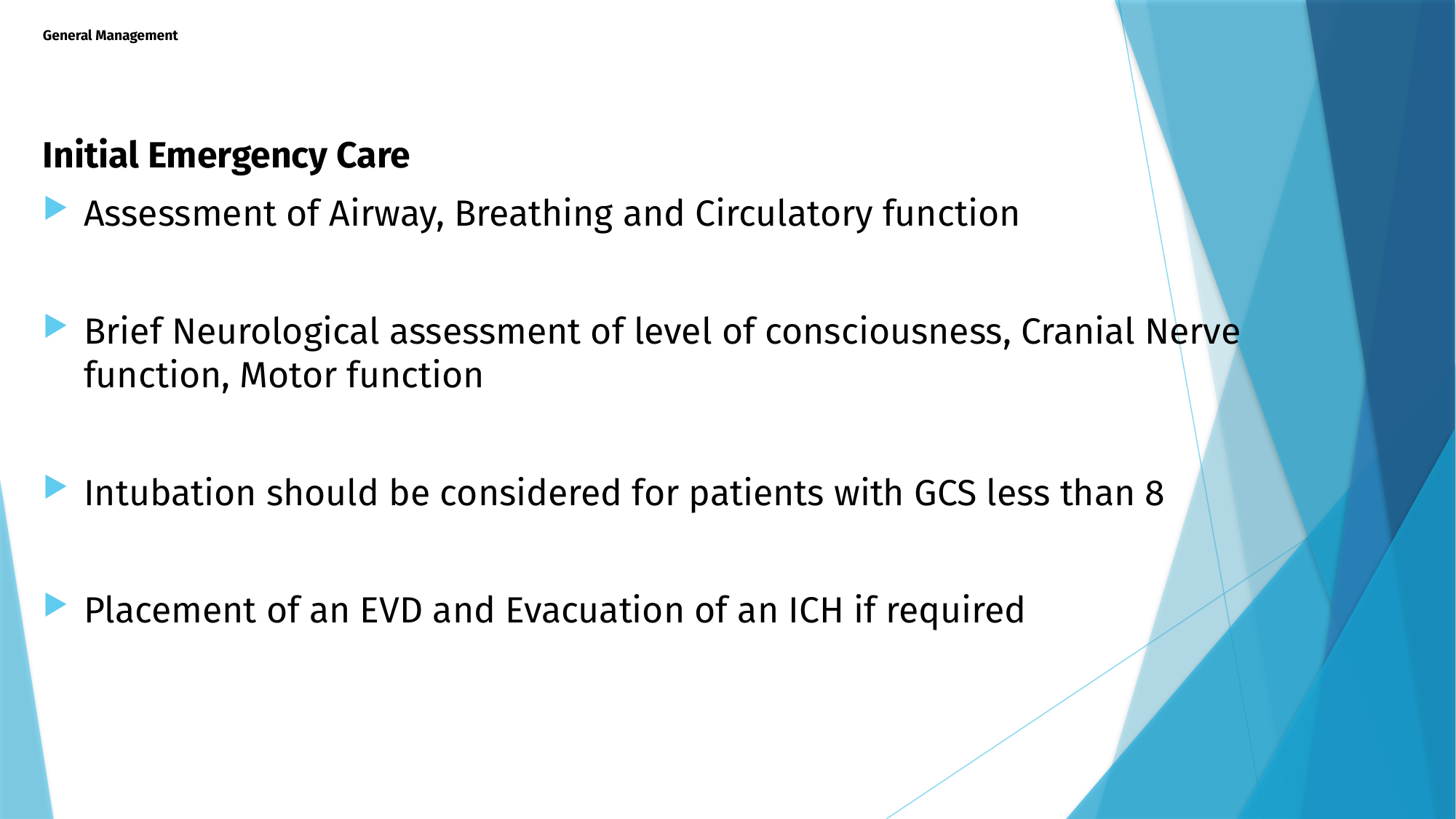

# General Management
Initial Emergency Care
Assessment of Airway, Breathing and Circulatory function

Brief Neurological assessment of level of consciousness, Cranial Nerve function, Motor function

Intubation should be considered for patients with GCS less than 8

Placement of an EVD and Evacuation of an ICH if required